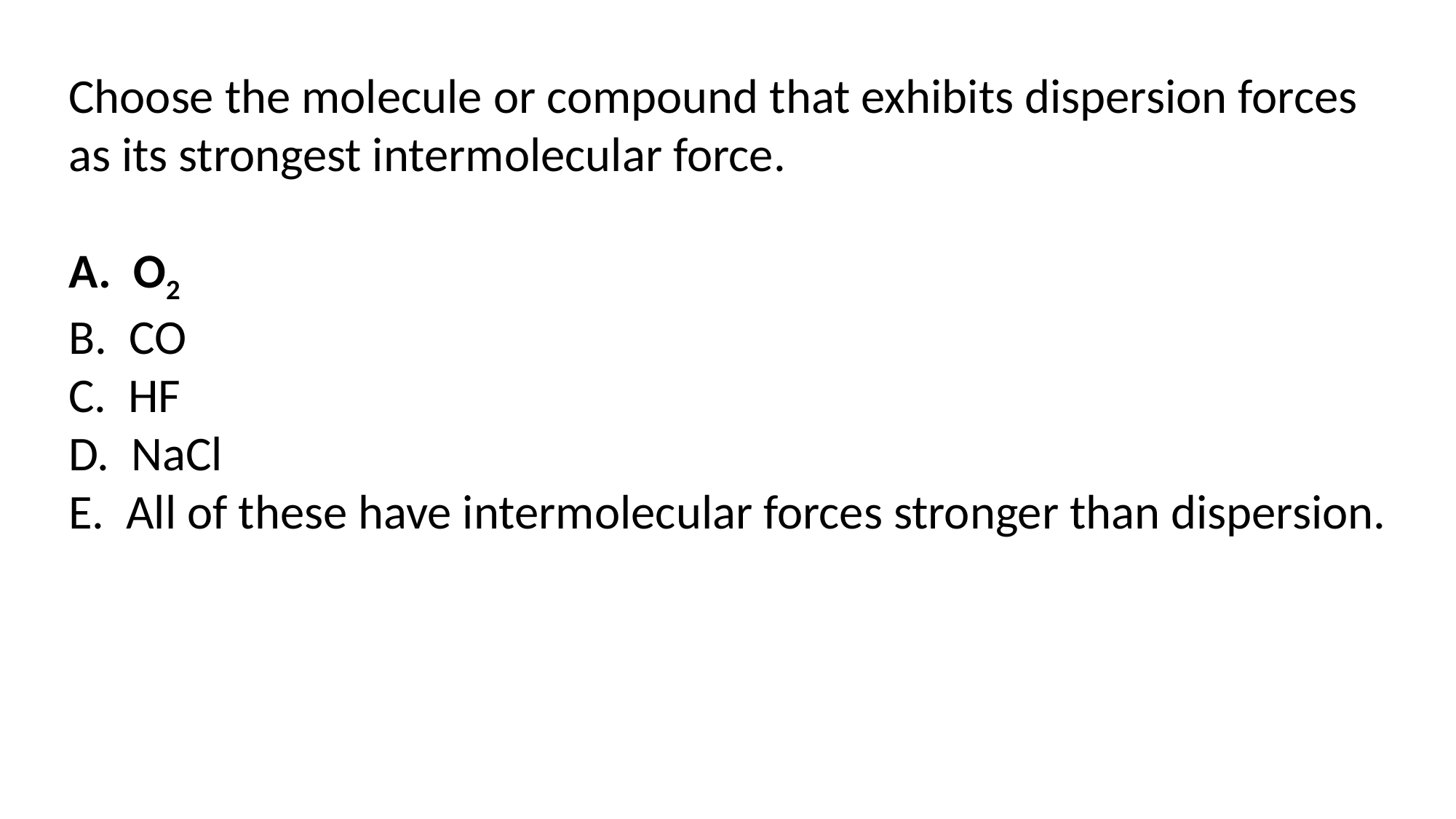

Choose the molecule or compound that exhibits dispersion forces as its strongest intermolecular force.

A.  O2
B.  CO
C.  HF
D.  NaCl
E.  All of these have intermolecular forces stronger than dispersion.